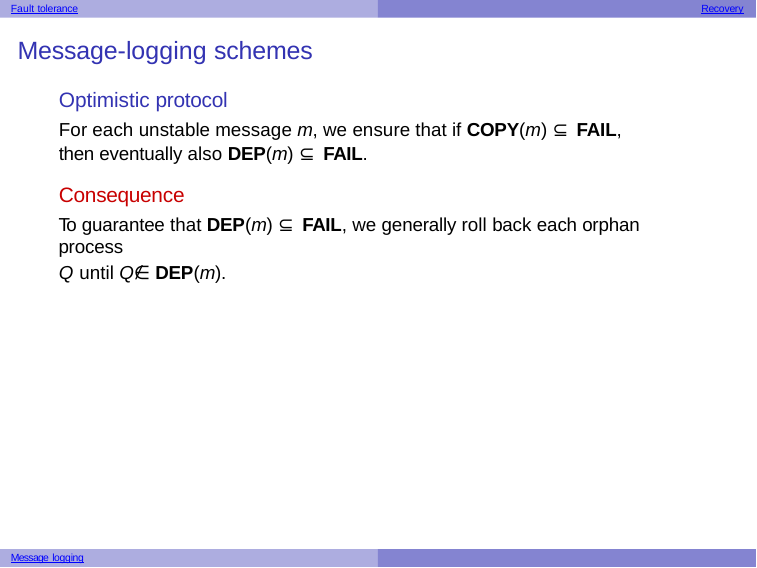

Fault tolerance
Recovery
Message-logging schemes
Optimistic protocol
For each unstable message m, we ensure that if COPY(m) ⊆ FAIL, then eventually also DEP(m) ⊆ FAIL.
Consequence
To guarantee that DEP(m) ⊆ FAIL, we generally roll back each orphan process
Q until Q ̸∈ DEP(m).

Message logging